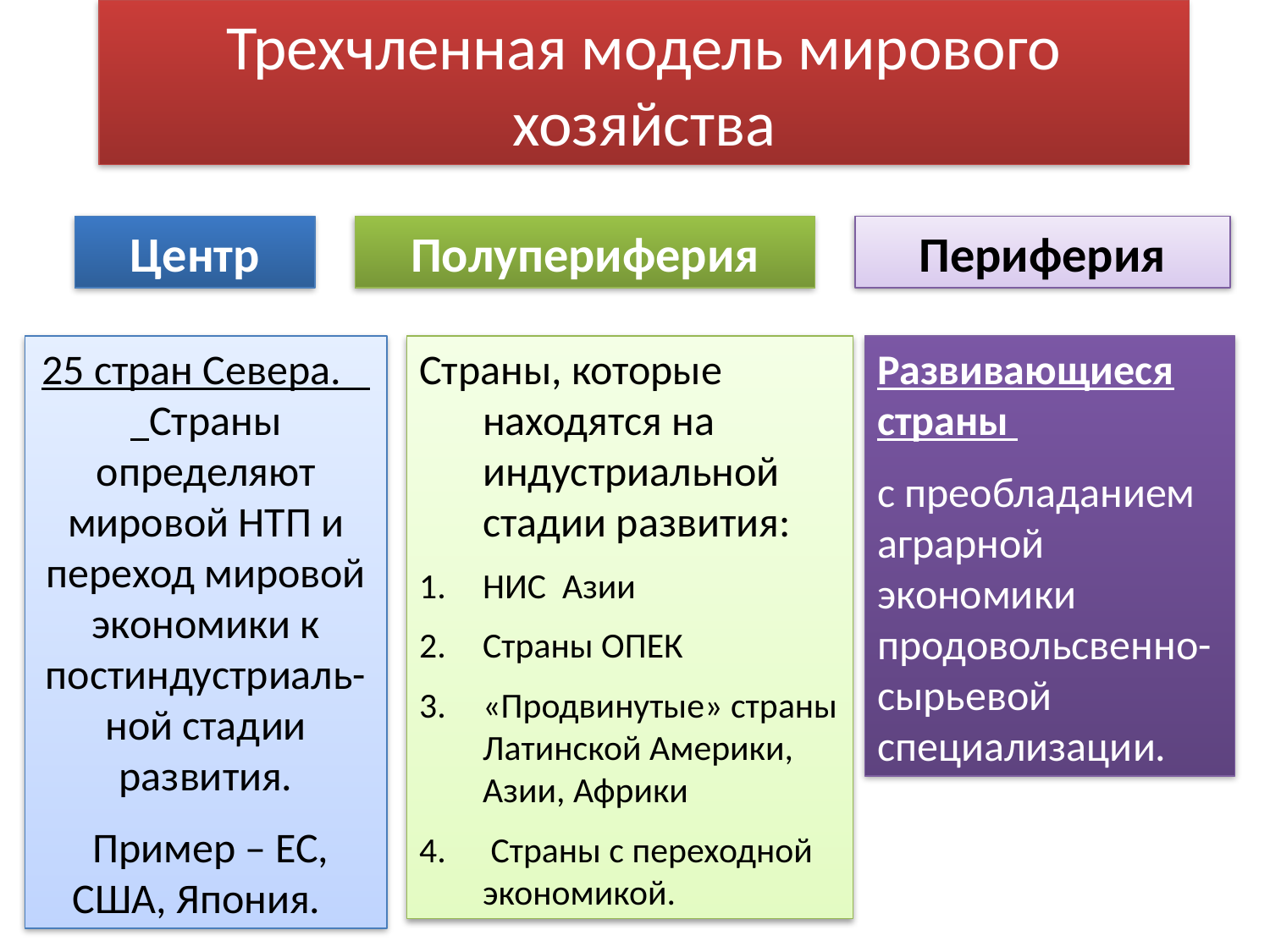

Трехчленная модель мирового хозяйства
Центр
Полупериферия
Периферия
25 стран Севера.      Страны определяют мировой НТП и переход мировой экономики к постиндустриаль-ной стадии развития.
 Пример – ЕС, США, Япония.
Страны, которые находятся на индустриальной стадии развития:
НИС  Азии
Страны ОПЕК
«Продвинутые» страны Латинской Америки, Азии, Африки
 Страны с переходной экономикой.
Развивающиеся страны
с преобладанием аграрной экономики продовольсвенно-сырьевой специализации.